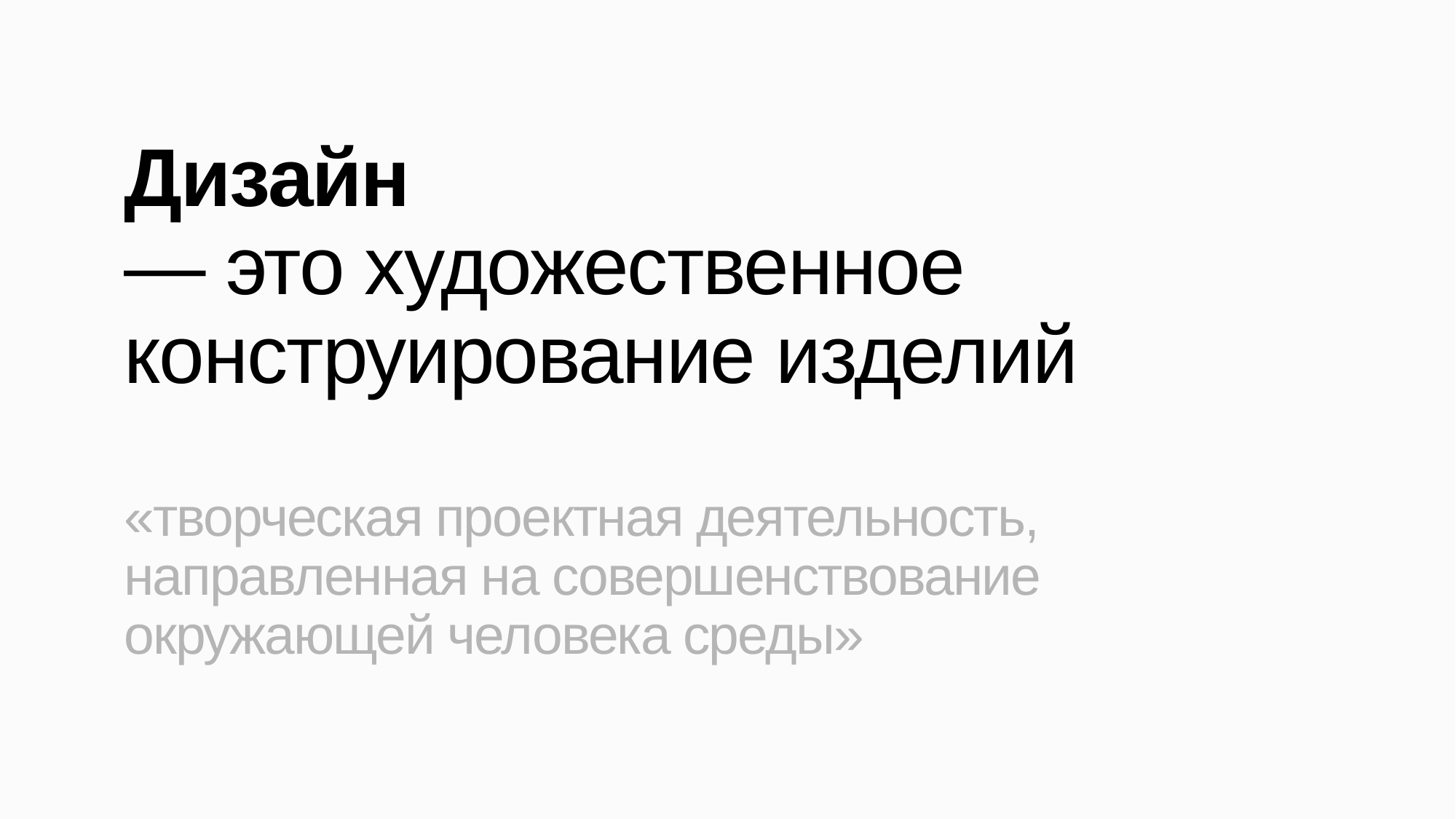

# Дизайн — это художественное конструирование изделий «творческая проектная деятельность, направленная на совершенствование окружающей человека среды»